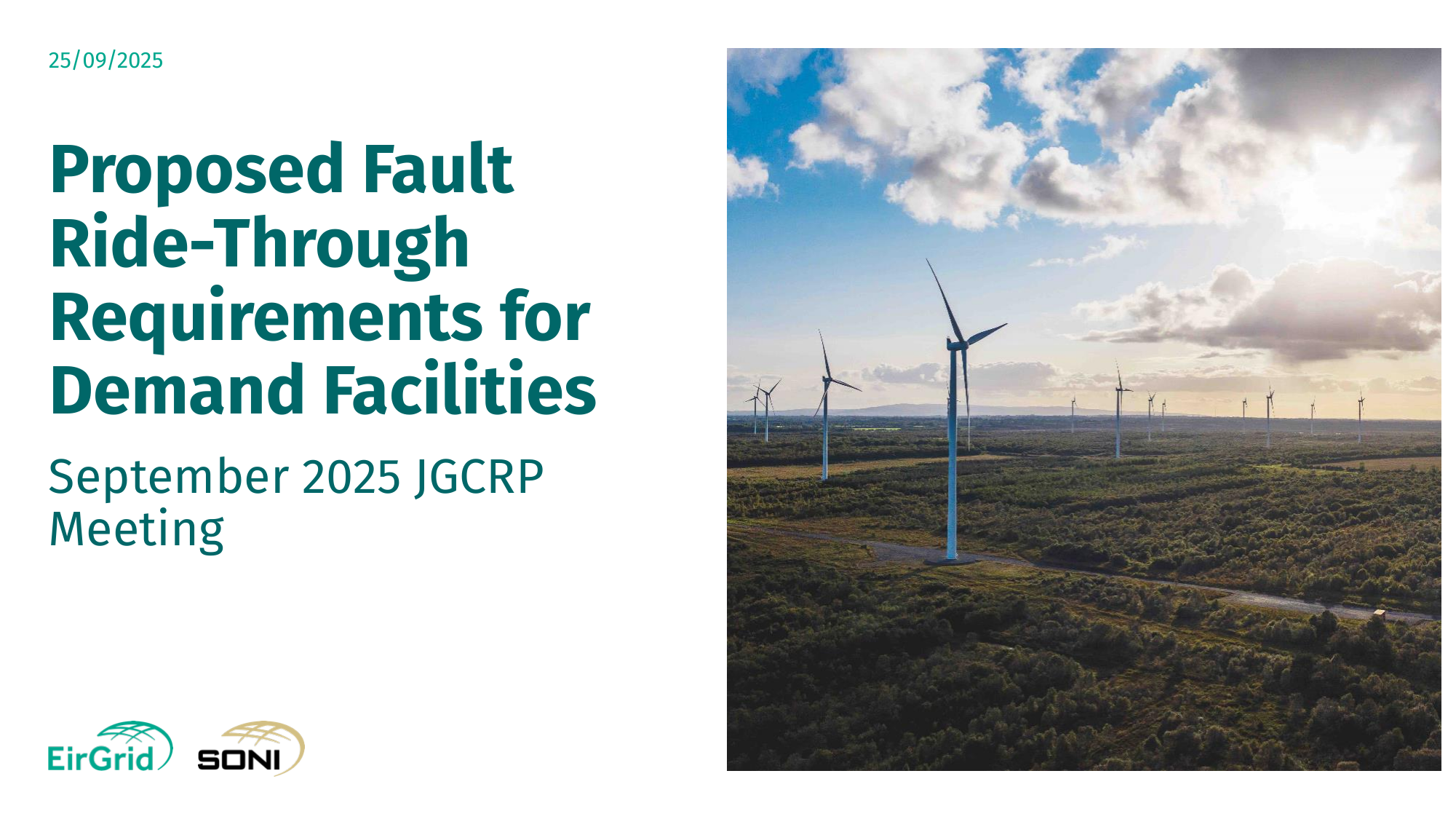

25/09/2025
# Proposed Fault Ride-Through Requirements for Demand Facilities
September 2025 JGCRP Meeting